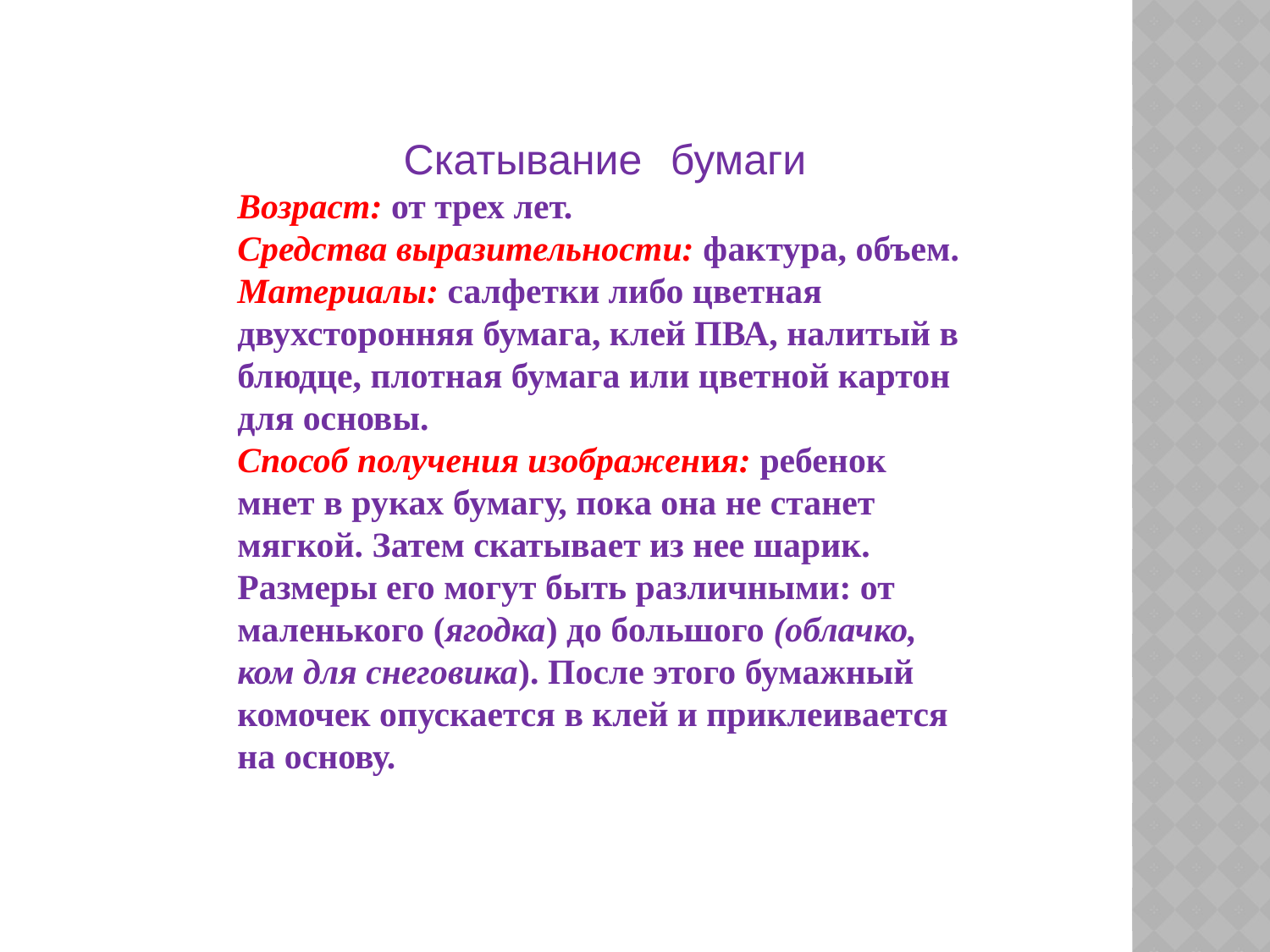

Скатывание  бумаги
Возраст: от трех лет.
Средства выразительности: фактура, объем.
Материалы: салфетки либо цветная двухсторонняя бумага, клей ПВА, налитый в блюдце, плотная бумага или цветной картон для основы.
Способ получения изображения: ребенок мнет в руках бумагу, пока она не станет мягкой. Затем скатывает из нее шарик. Размеры его могут быть различными: от маленького (ягодка) до большого (облачко, ком для снеговика). После этого бумажный комочек опускается в клей и приклеивается на основу.